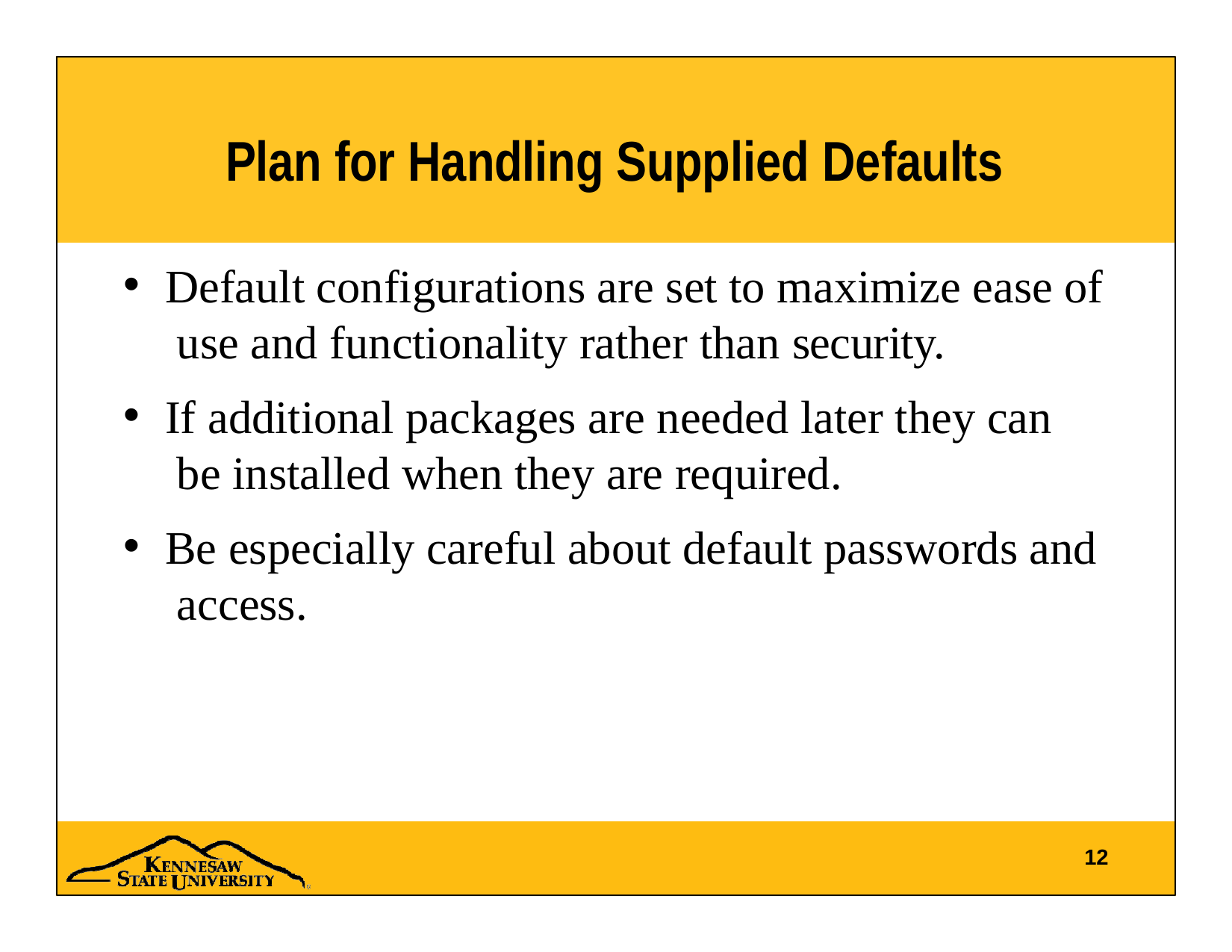

# Plan for Handling Supplied Defaults
Default configurations are set to maximize ease of  use and functionality rather than security.
If additional packages are needed later they can  be installed when they are required.
Be especially careful about default passwords and  access.

12